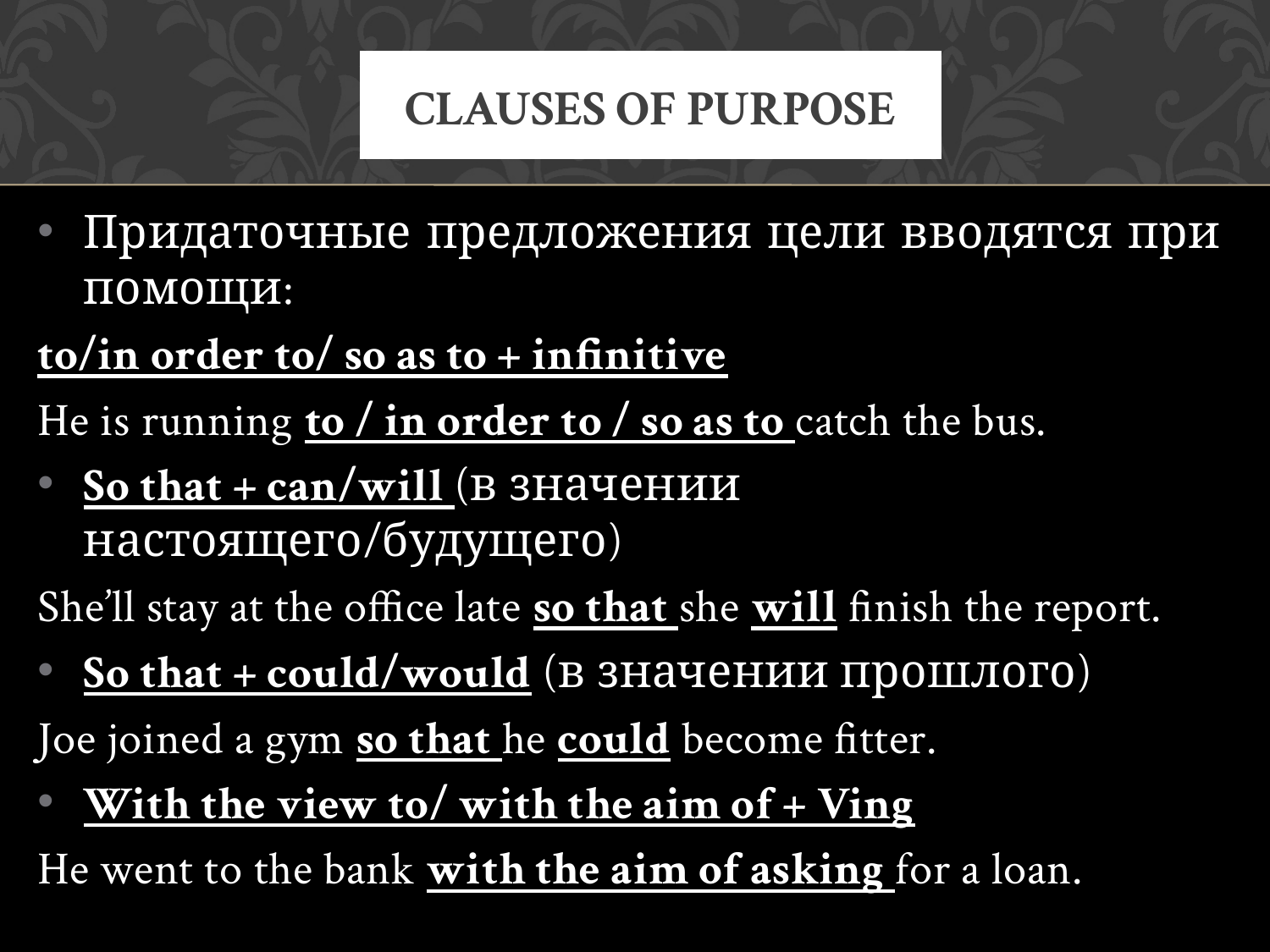

# Clauses of purpose
Придаточные предложения цели вводятся при помощи:
to/in order to/ so as to + infinitive
He is running to / in order to / so as to catch the bus.
So that + can/will (в значении настоящего/будущего)
She’ll stay at the office late so that she will finish the report.
So that + could/would (в значении прошлого)
Joe joined a gym so that he could become fitter.
With the view to/ with the aim of + Ving
He went to the bank with the aim of asking for a loan.